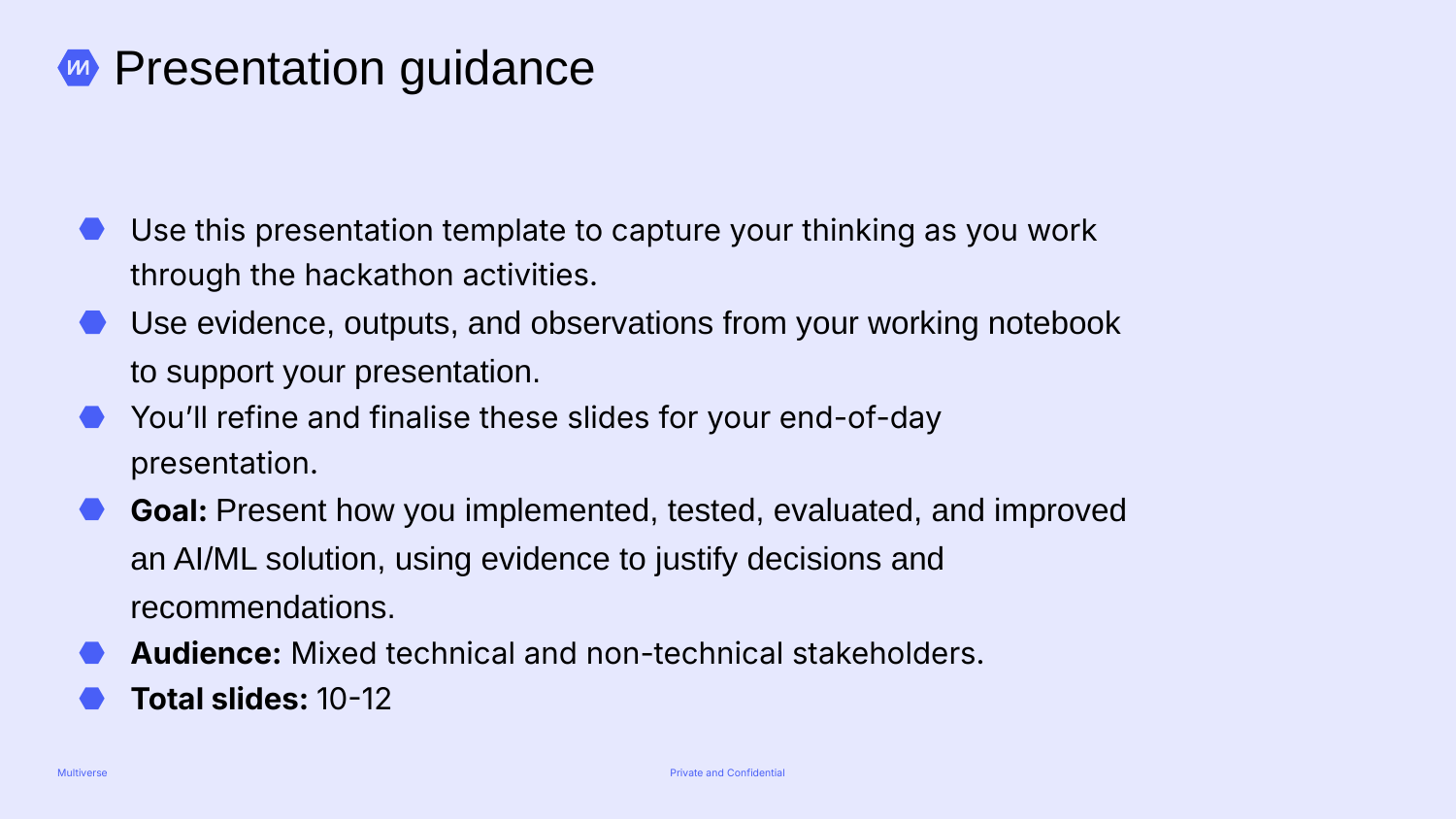

Presentation guidance
Use this presentation template to capture your thinking as you work through the hackathon activities.
Use evidence, outputs, and observations from your working notebook to support your presentation.
You’ll refine and finalise these slides for your end-of-day presentation.
Goal: Present how you implemented, tested, evaluated, and improved an AI/ML solution, using evidence to justify decisions and recommendations.
Audience: Mixed technical and non-technical stakeholders.
Total slides: 10-12